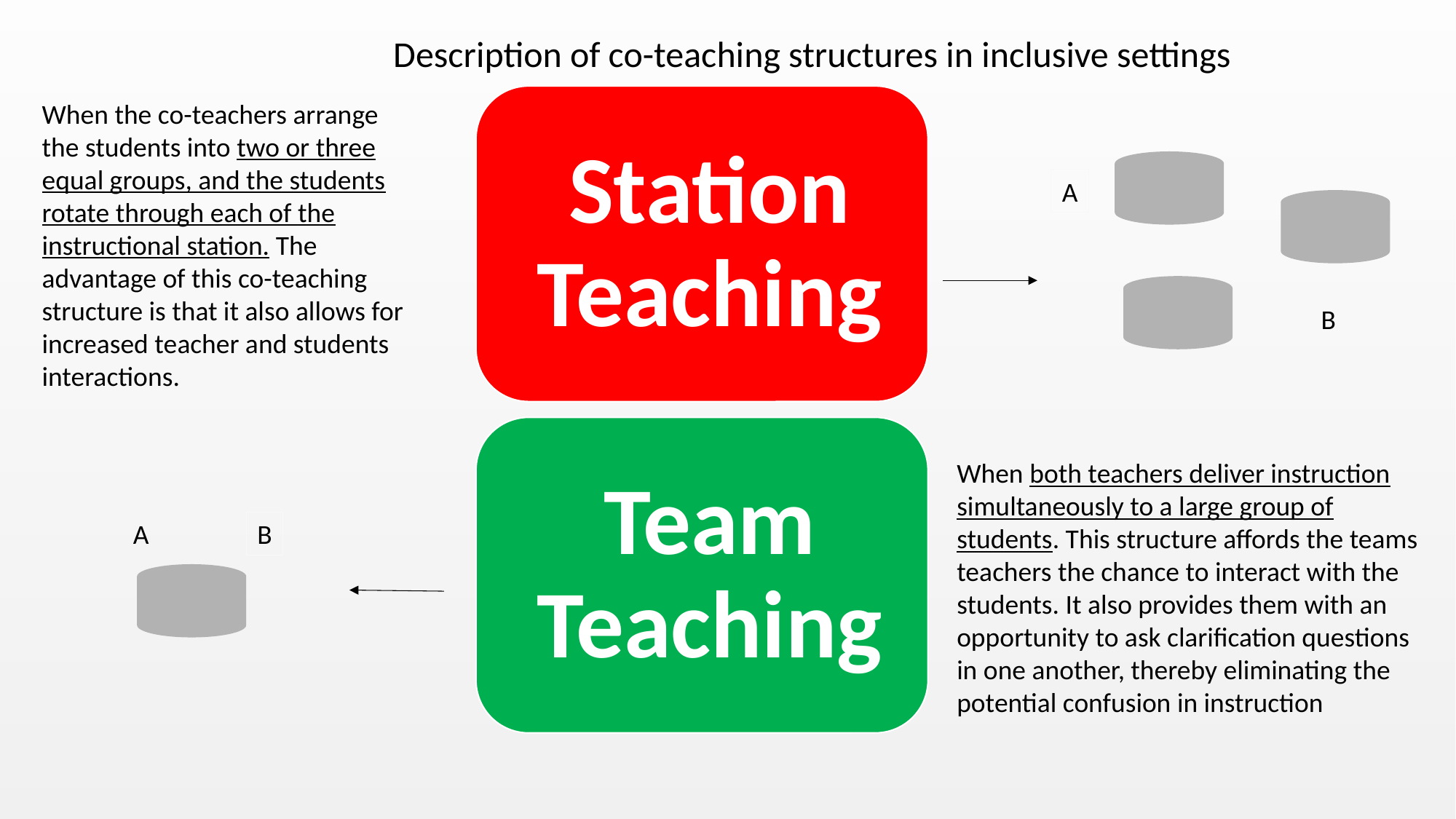

Description of co-teaching structures in inclusive settings
Station Teaching
Team Teaching
When the co-teachers arrange the students into two or three equal groups, and the students rotate through each of the instructional station. The advantage of this co-teaching structure is that it also allows for increased teacher and students interactions.

A

B
When both teachers deliver instruction simultaneously to a large group of students. This structure affords the teams teachers the chance to interact with the students. It also provides them with an opportunity to ask clarification questions in one another, thereby eliminating the potential confusion in instruction
A
B